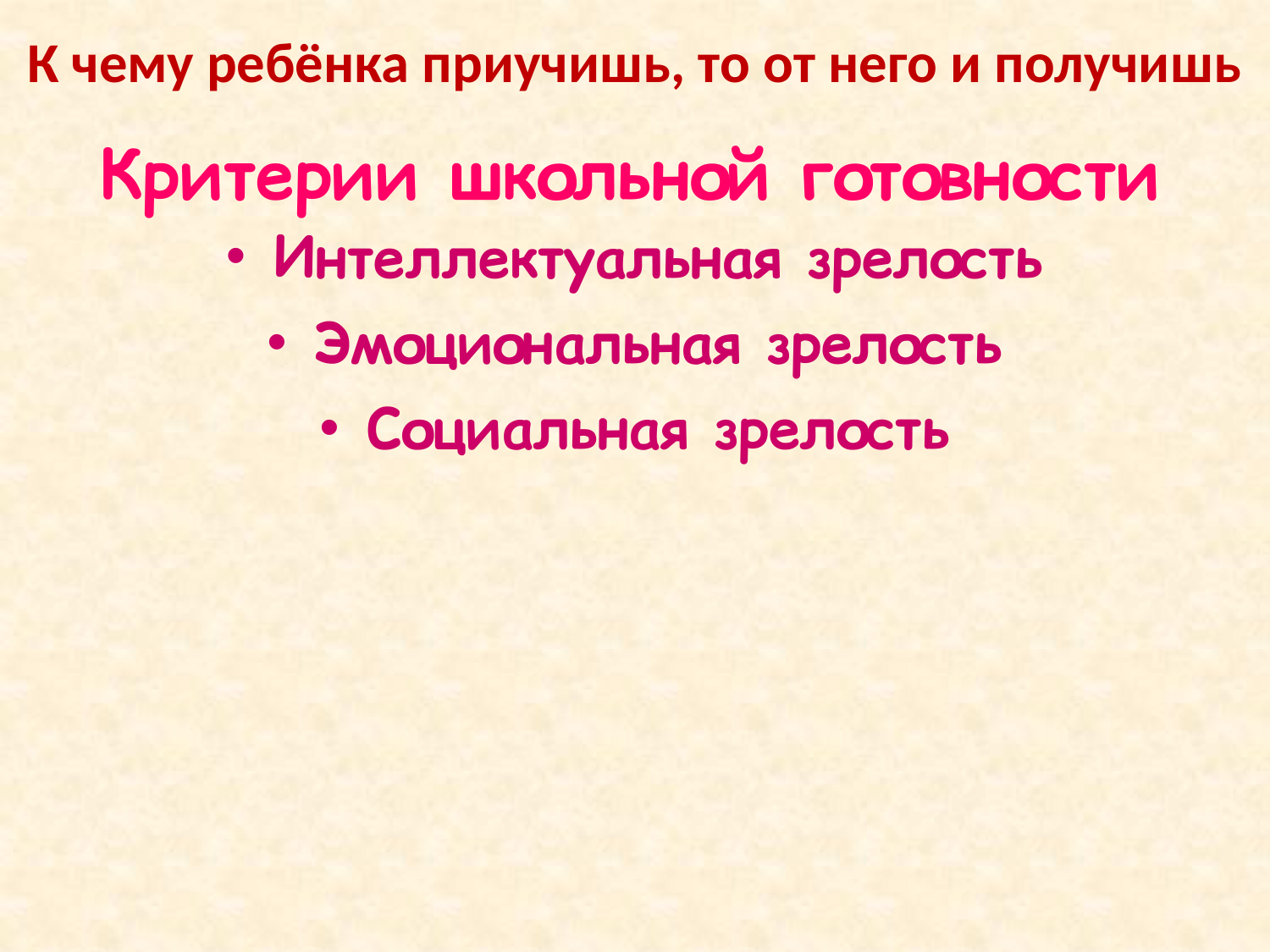

К чему ребёнка приучишь, то от него и получишь
# Критерии школьной готовности
Интеллектуальная зрелость
Эмоциональная зрелость
Социальная зрелость